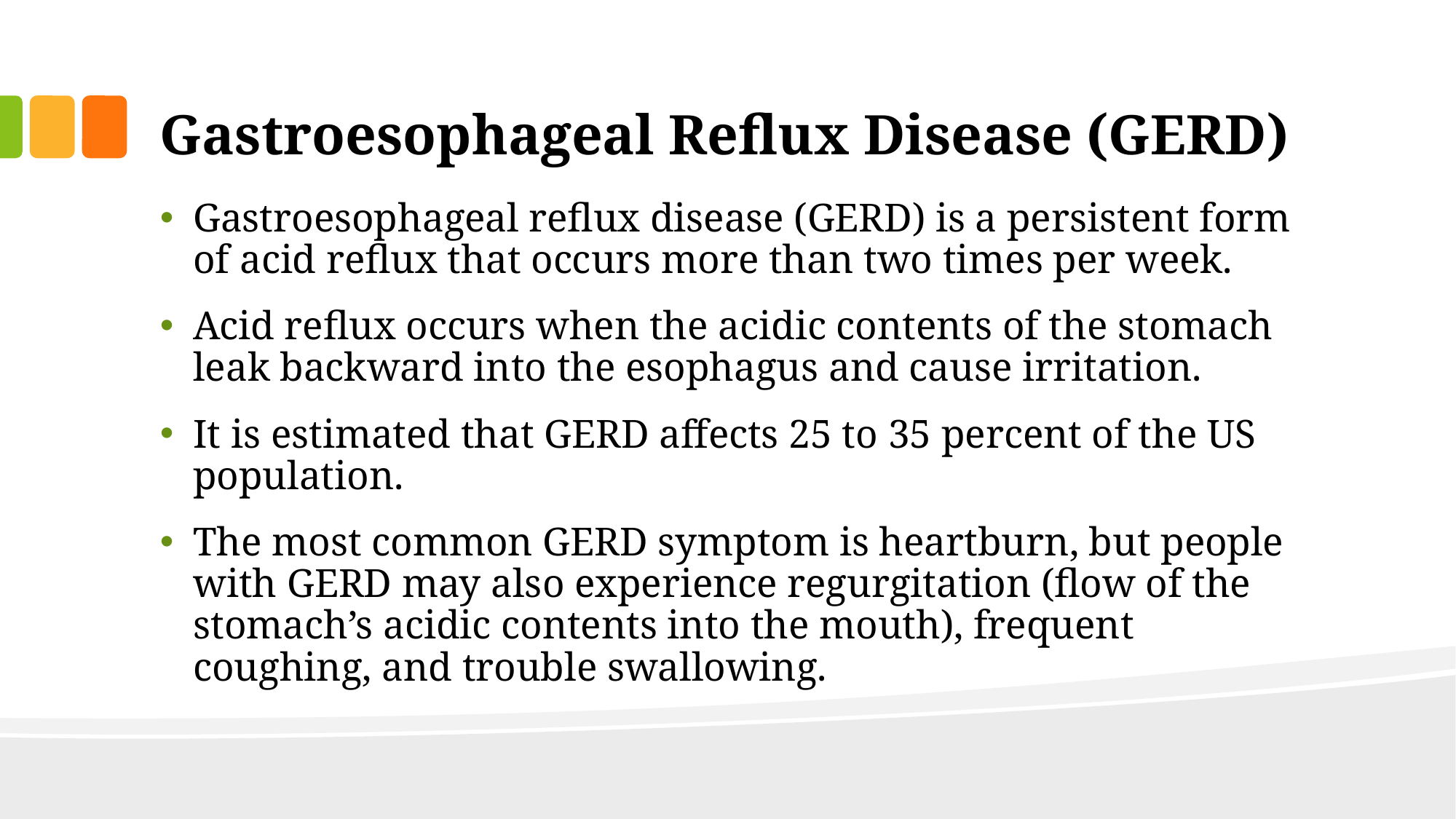

# Gastroesophageal Reflux Disease (GERD)
Gastroesophageal reflux disease (GERD) is a persistent form of acid reflux that occurs more than two times per week.
Acid reflux occurs when the acidic contents of the stomach leak backward into the esophagus and cause irritation.
It is estimated that GERD affects 25 to 35 percent of the US population.
The most common GERD symptom is heartburn, but people with GERD may also experience regurgitation (flow of the stomach’s acidic contents into the mouth), frequent coughing, and trouble swallowing.